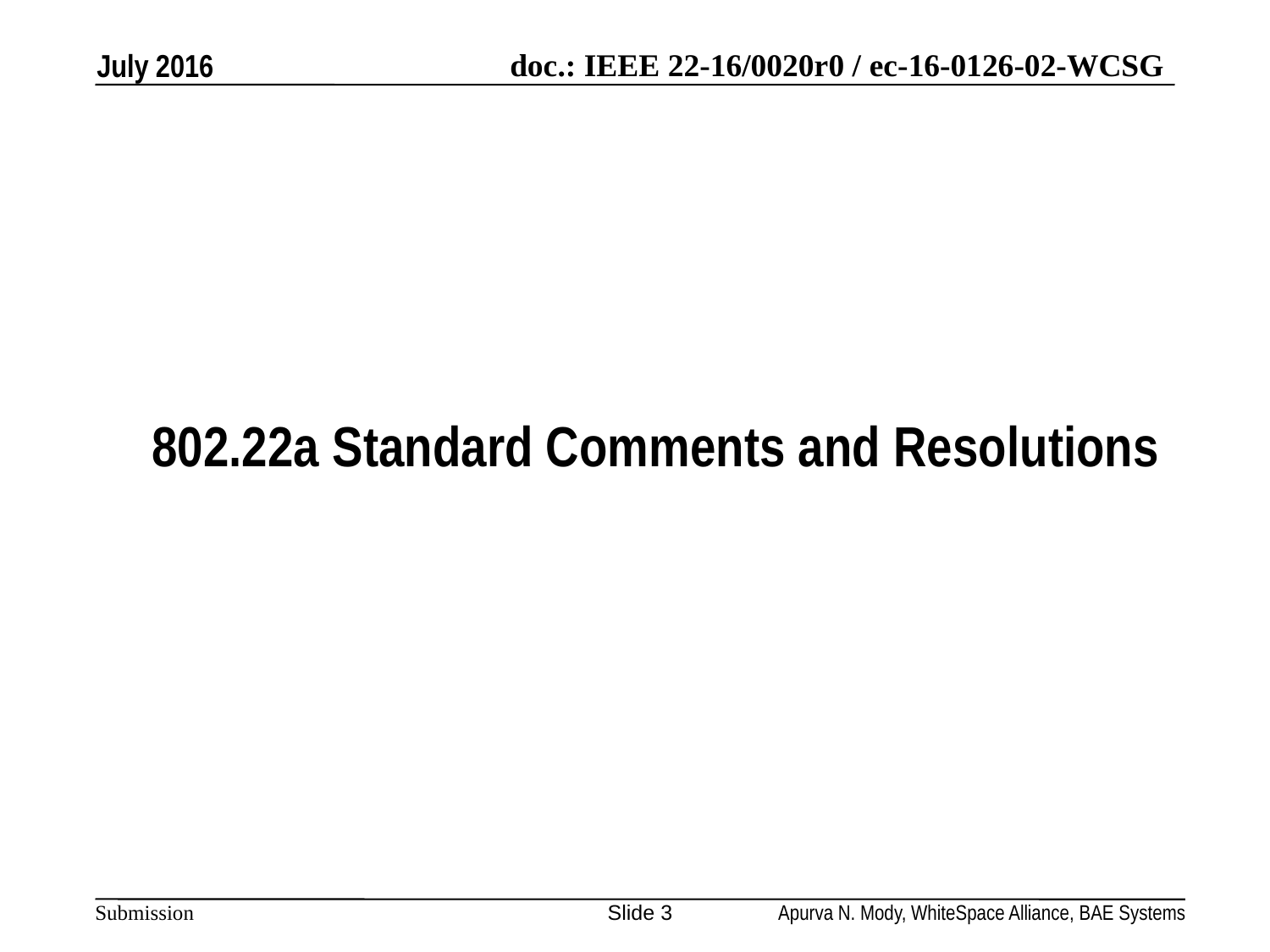

July 2016
# 802.22a Standard Comments and Resolutions
Slide 3
Apurva N. Mody, WhiteSpace Alliance, BAE Systems